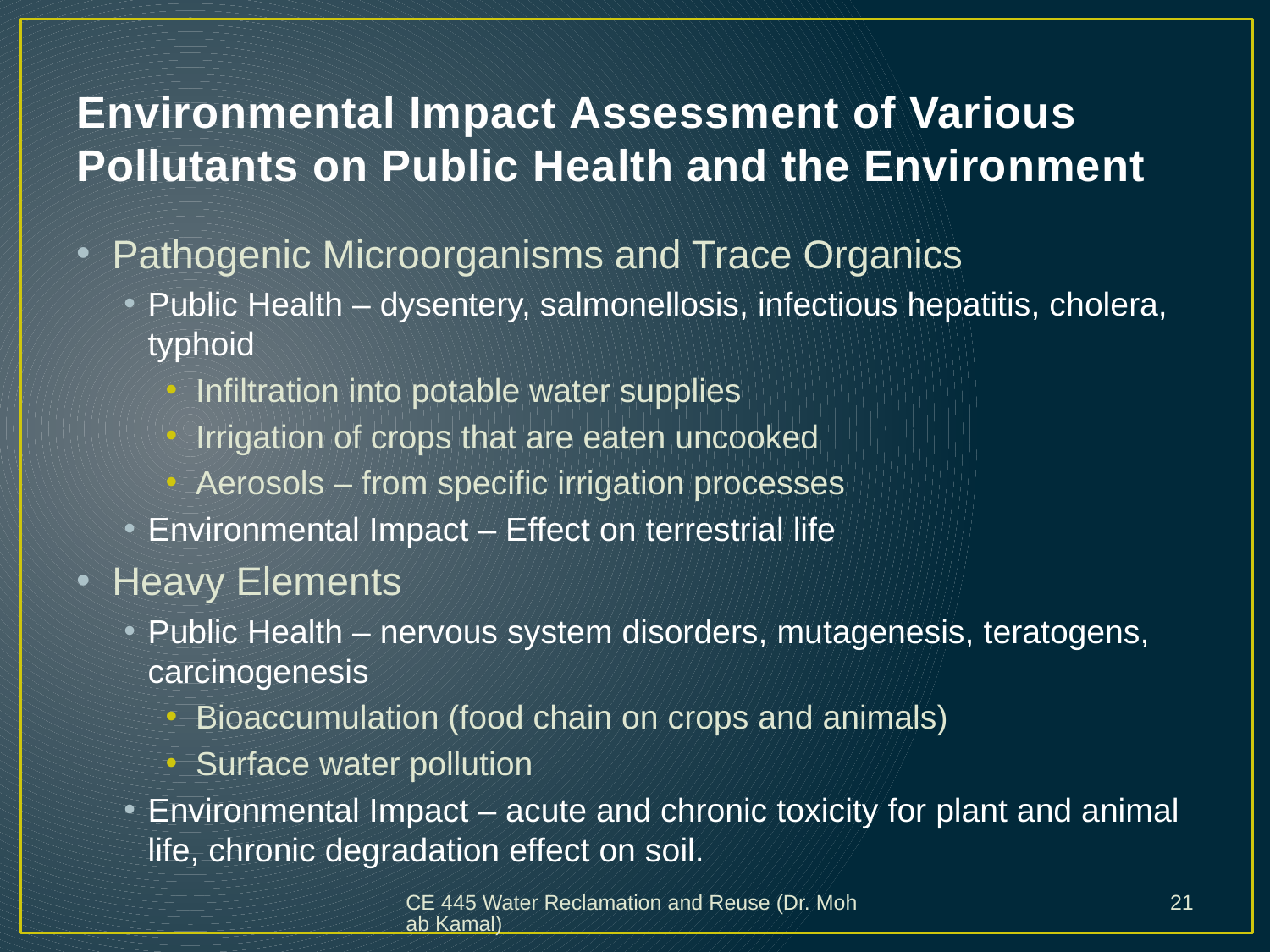

# Environmental Impact Assessment of Various Pollutants on Public Health and the Environment
Pathogenic Microorganisms and Trace Organics
Public Health – dysentery, salmonellosis, infectious hepatitis, cholera, typhoid
Infiltration into potable water supplies
Irrigation of crops that are eaten uncooked
Aerosols – from specific irrigation processes
Environmental Impact – Effect on terrestrial life
Heavy Elements
Public Health – nervous system disorders, mutagenesis, teratogens, carcinogenesis
Bioaccumulation (food chain on crops and animals)
Surface water pollution
Environmental Impact – acute and chronic toxicity for plant and animal life, chronic degradation effect on soil.
CE 445 Water Reclamation and Reuse (Dr. Mohab Kamal)
21